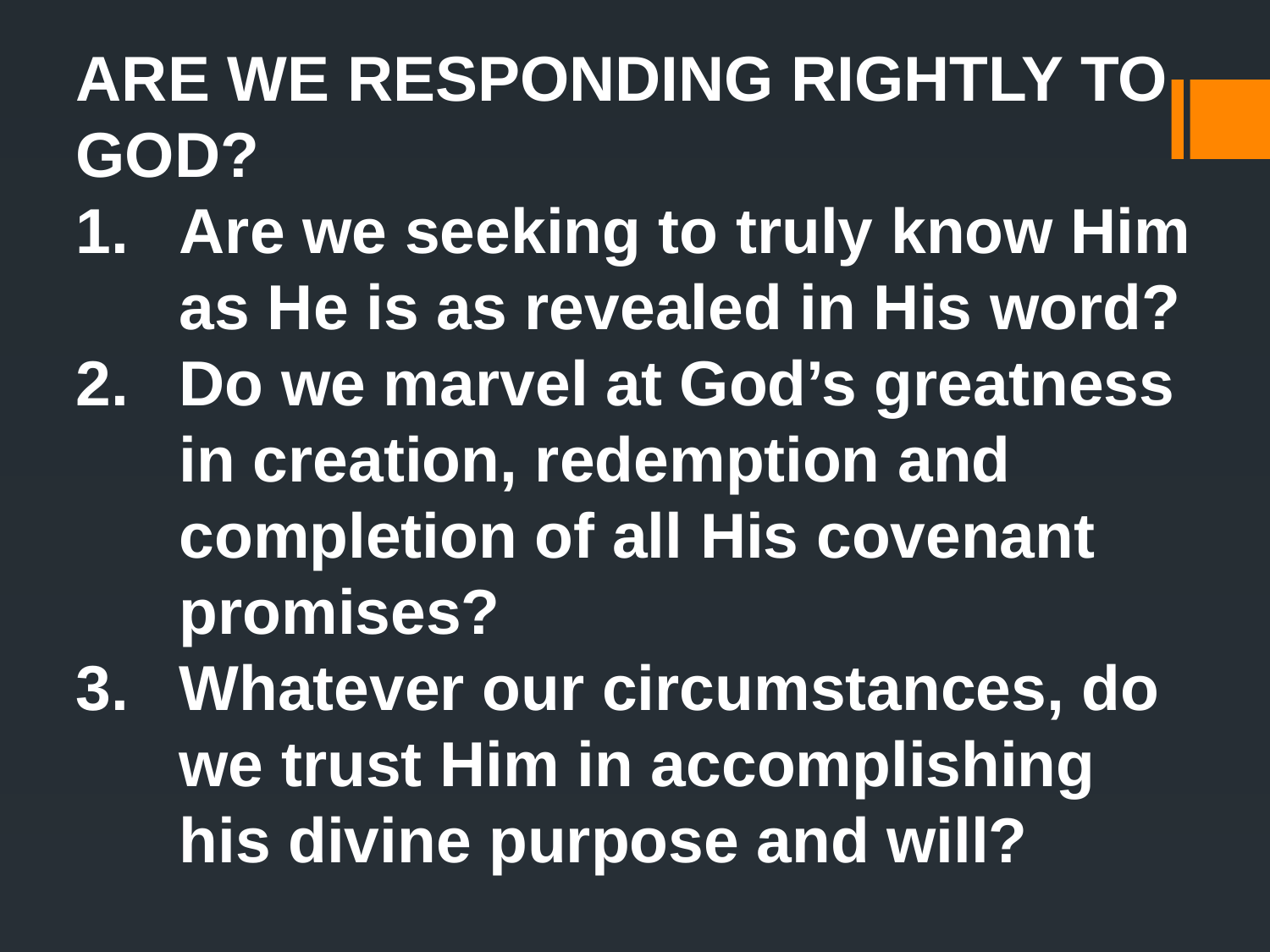

ARE WE RESPONDING RIGHTLY TO GOD?
Are we seeking to truly know Him as He is as revealed in His word?
Do we marvel at God’s greatness in creation, redemption and completion of all His covenant promises?
Whatever our circumstances, do we trust Him in accomplishing his divine purpose and will?